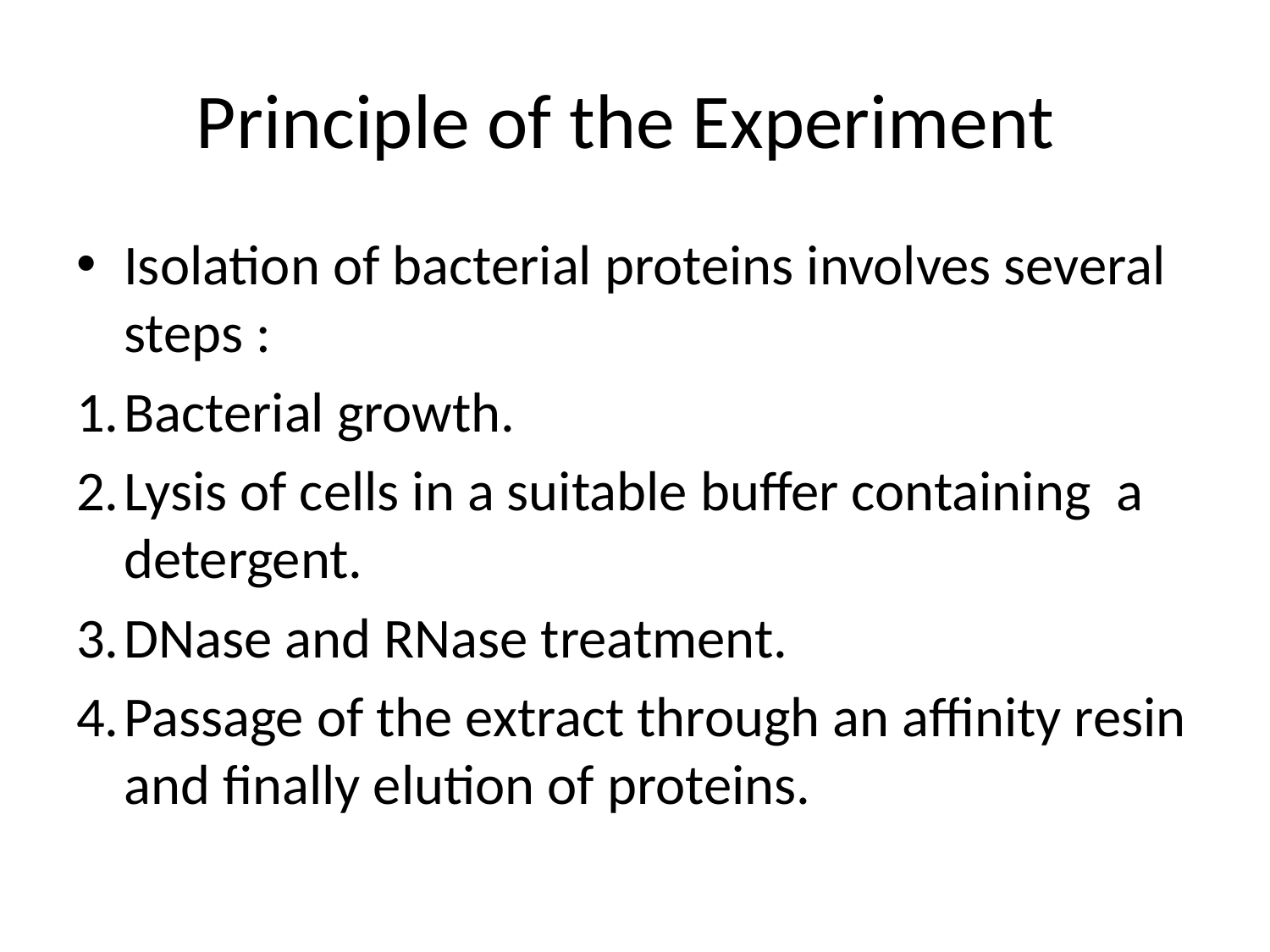

# Principle of the Experiment
Isolation of bacterial proteins involves several steps :
Bacterial growth.
Lysis of cells in a suitable buffer containing  a detergent.
DNase and RNase treatment.
Passage of the extract through an affinity resin and finally elution of proteins.